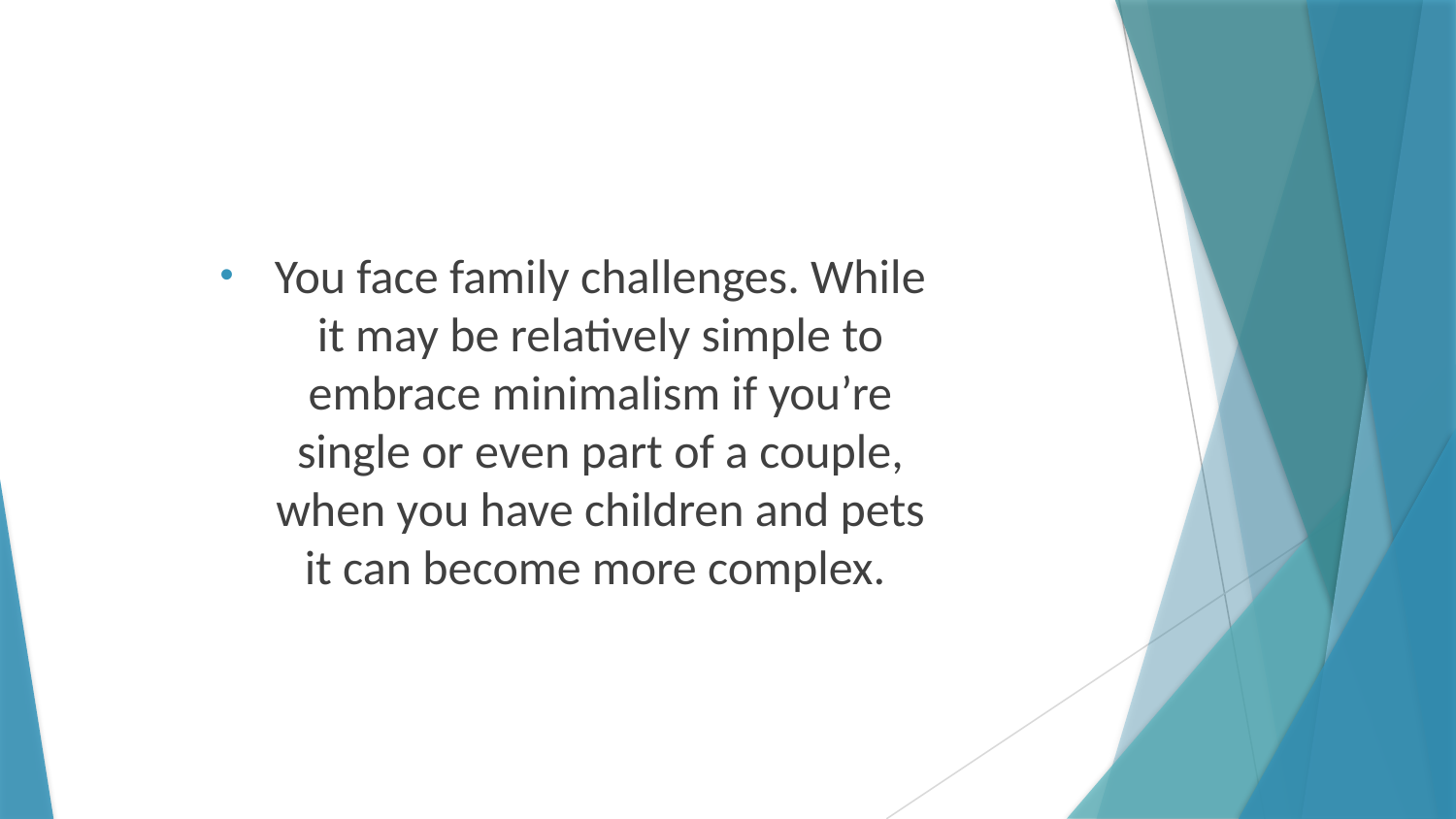

You face family challenges. While it may be relatively simple to embrace minimalism if you’re single or even part of a couple, when you have children and pets it can become more complex.